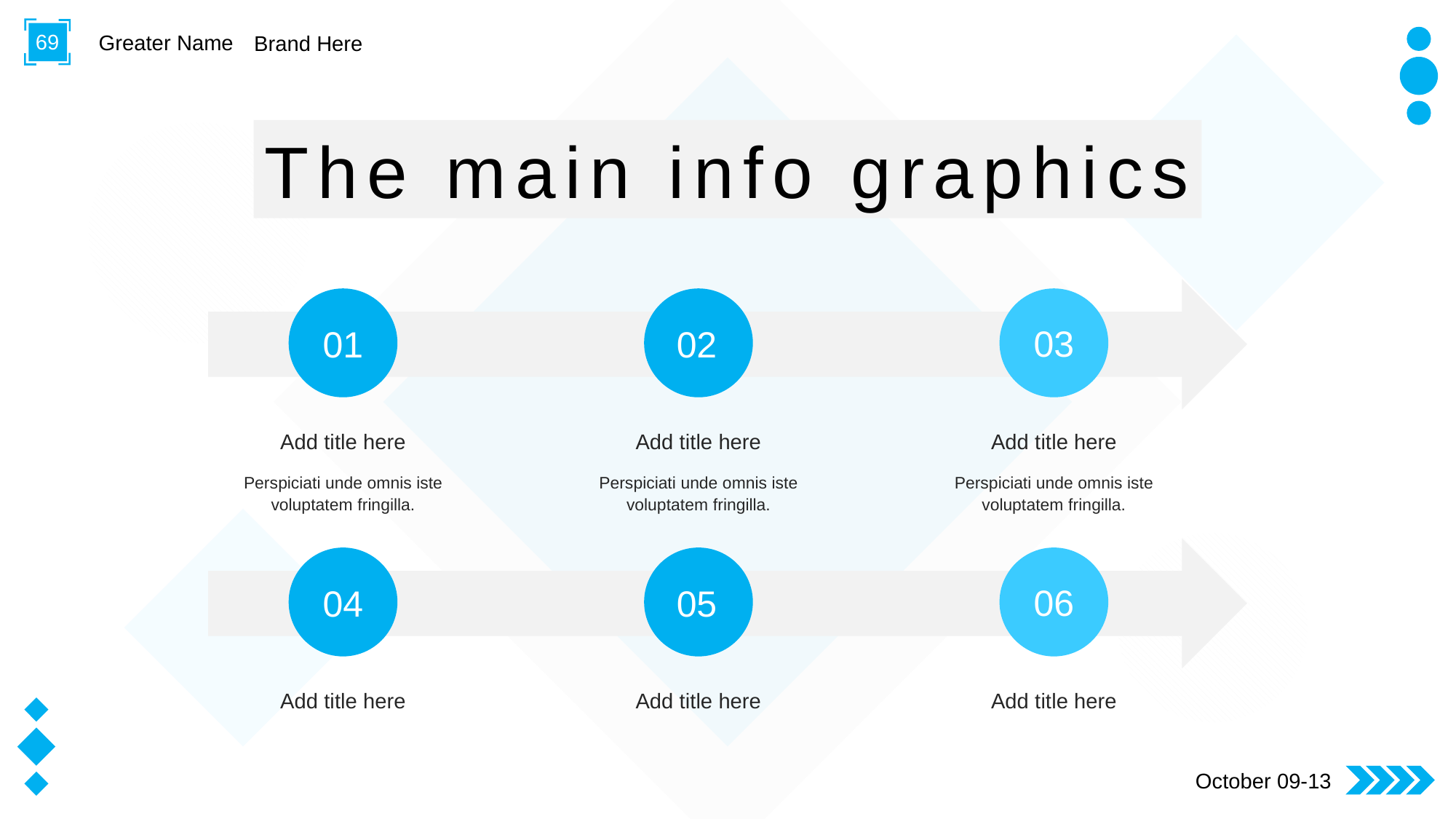

69
Greater Name
Brand Here

The main info graphics

03
01
02
Add title here
Add title here
Add title here
Perspiciati unde omnis iste voluptatem fringilla.
Perspiciati unde omnis iste voluptatem fringilla.
Perspiciati unde omnis iste voluptatem fringilla.

06
04
05
Add title here
Add title here
Add title here

October 09-13